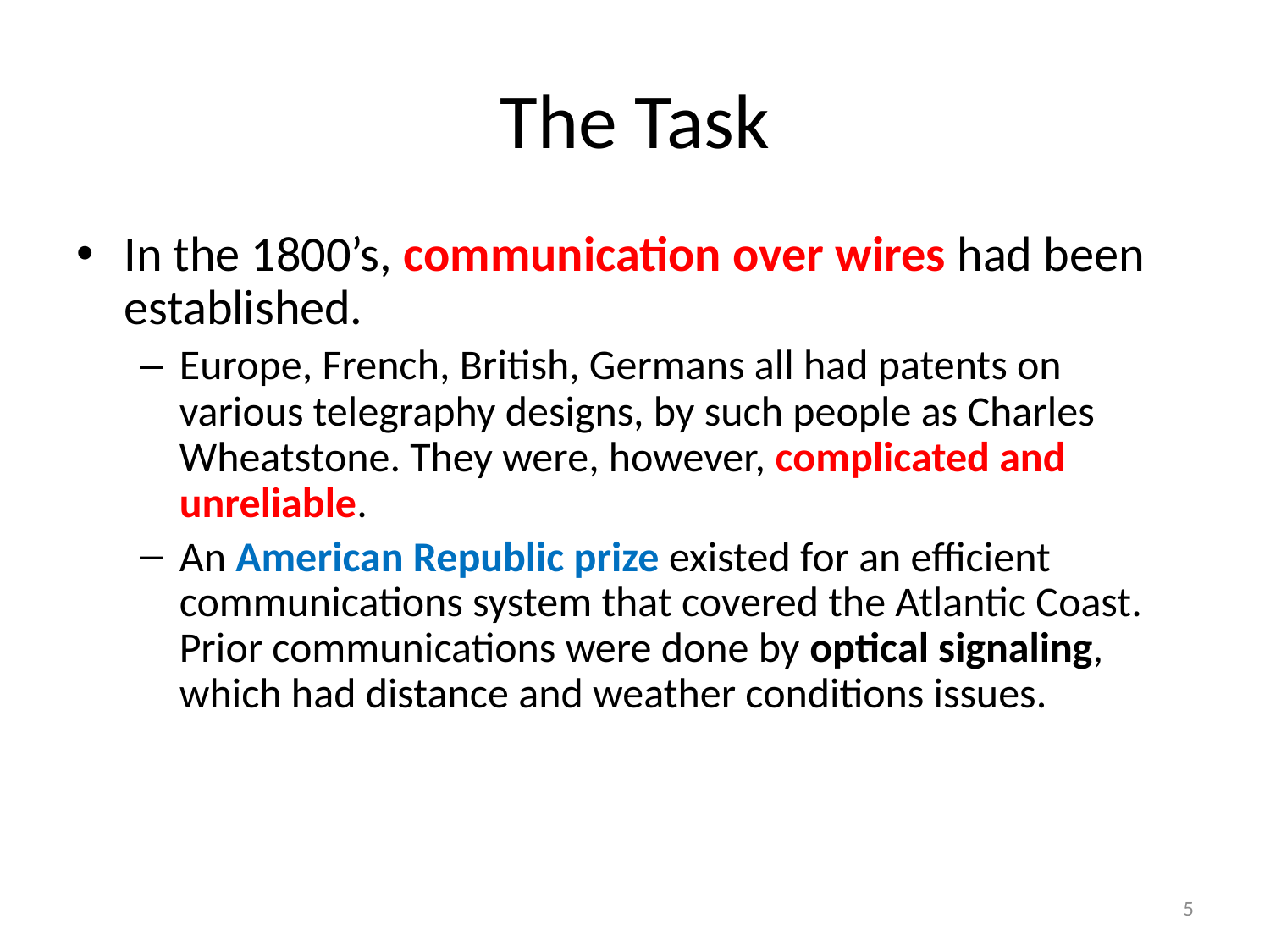

# The Task
In the 1800’s, communication over wires had been established.
Europe, French, British, Germans all had patents on various telegraphy designs, by such people as Charles Wheatstone. They were, however, complicated and unreliable.
An American Republic prize existed for an efficient communications system that covered the Atlantic Coast.  Prior communications were done by optical signaling, which had distance and weather conditions issues.

5